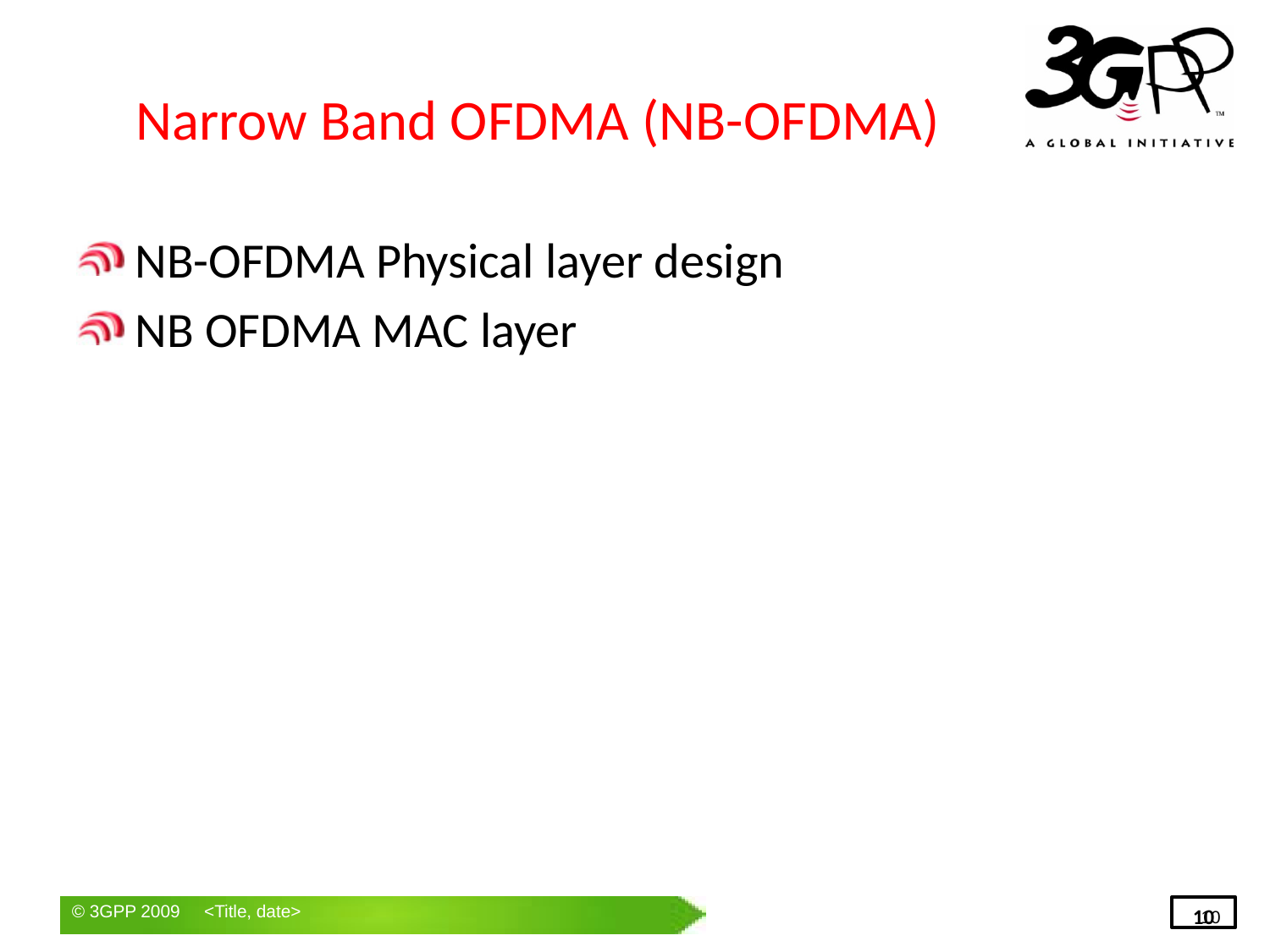

# Narrow Band OFDMA (NB-OFDMA)
 NB-OFDMA Physical layer design
 NB OFDMA MAC layer
10